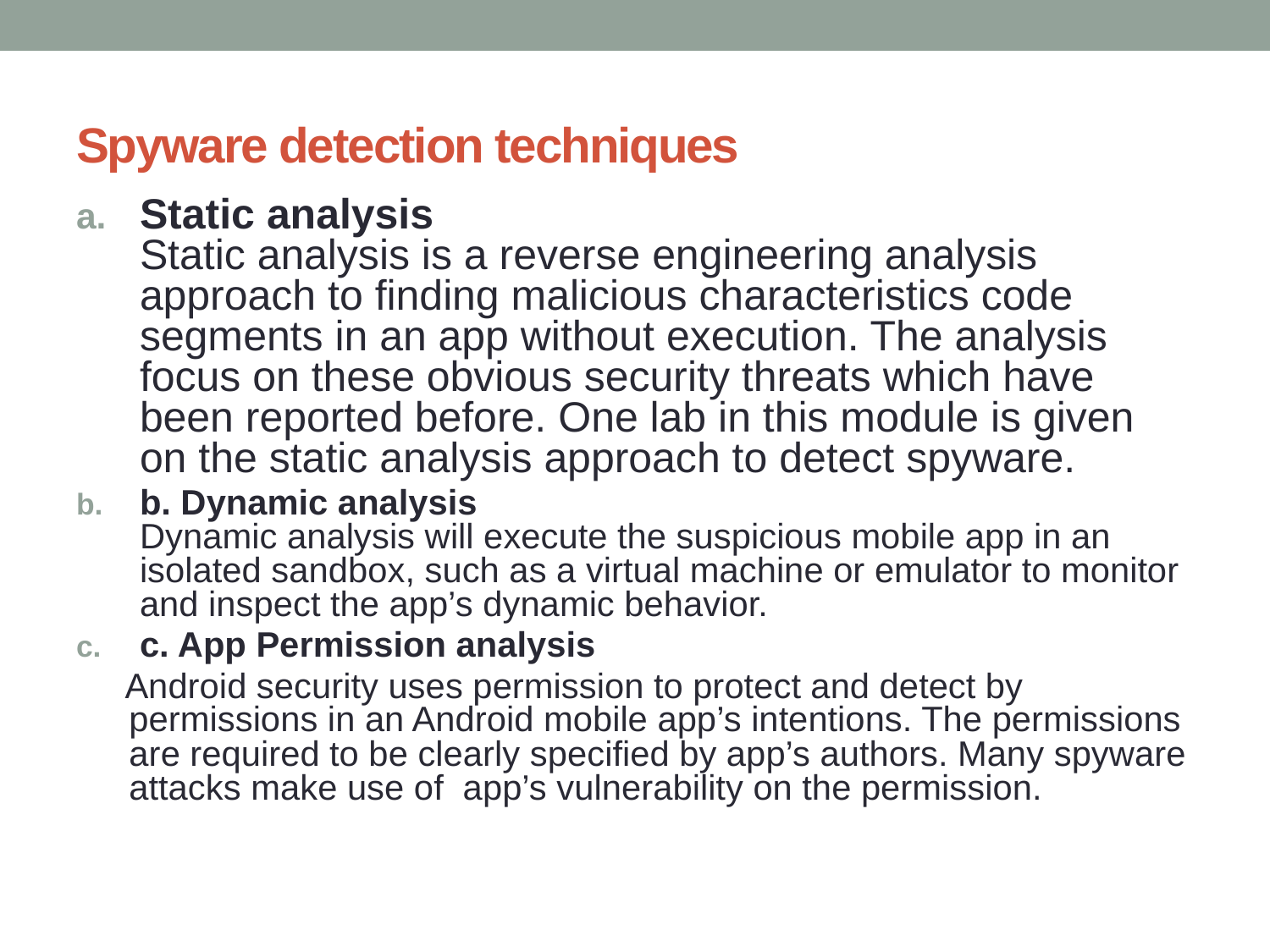

# Spyware detection techniques
Static analysis
Static analysis is a reverse engineering analysis approach to finding malicious characteristics code segments in an app without execution. The analysis focus on these obvious security threats which have been reported before. One lab in this module is given on the static analysis approach to detect spyware.
b. Dynamic analysis
Dynamic analysis will execute the suspicious mobile app in an isolated sandbox, such as a virtual machine or emulator to monitor and inspect the app’s dynamic behavior.
c. App Permission analysis
     Android security uses permission to protect and detect by permissions in an Android mobile app’s intentions. The permissions are required to be clearly specified by app’s authors. Many spyware attacks make use of  app’s vulnerability on the permission.